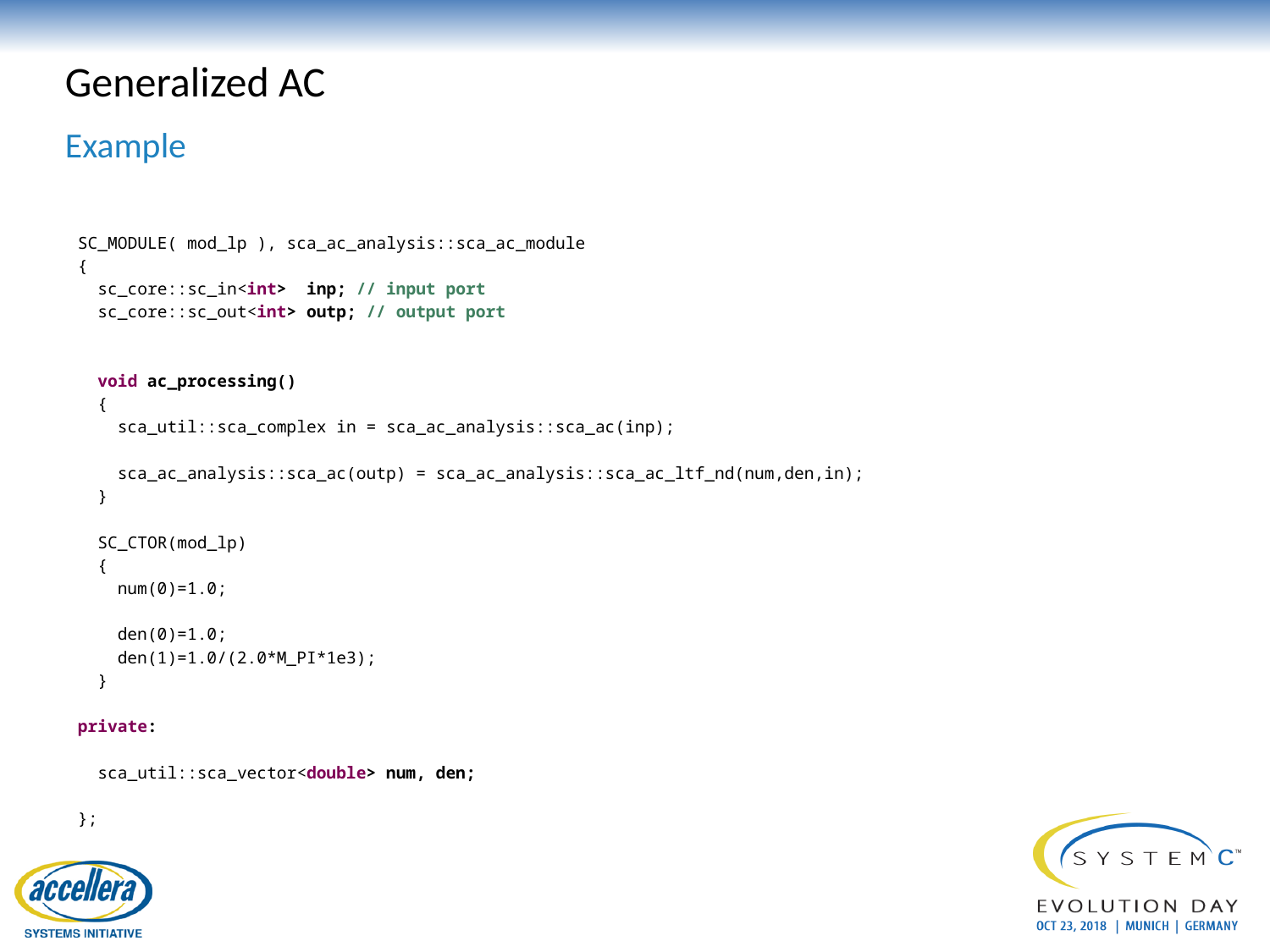

# Generalized AC
Example
SC_MODULE( mod_lp ), sca_ac_analysis::sca_ac_module
{
  sc_core::sc_in<int>  inp; // input port
  sc_core::sc_out<int> outp; // output port

  void ac_processing()
  {
    sca_util::sca_complex in = sca_ac_analysis::sca_ac(inp);

    sca_ac_analysis::sca_ac(outp) = sca_ac_analysis::sca_ac_ltf_nd(num,den,in);
  }

  SC_CTOR(mod_lp)
  {
    num(0)=1.0;

    den(0)=1.0;
    den(1)=1.0/(2.0*M_PI*1e3);
  }

private:

  sca_util::sca_vector<double> num, den;

};